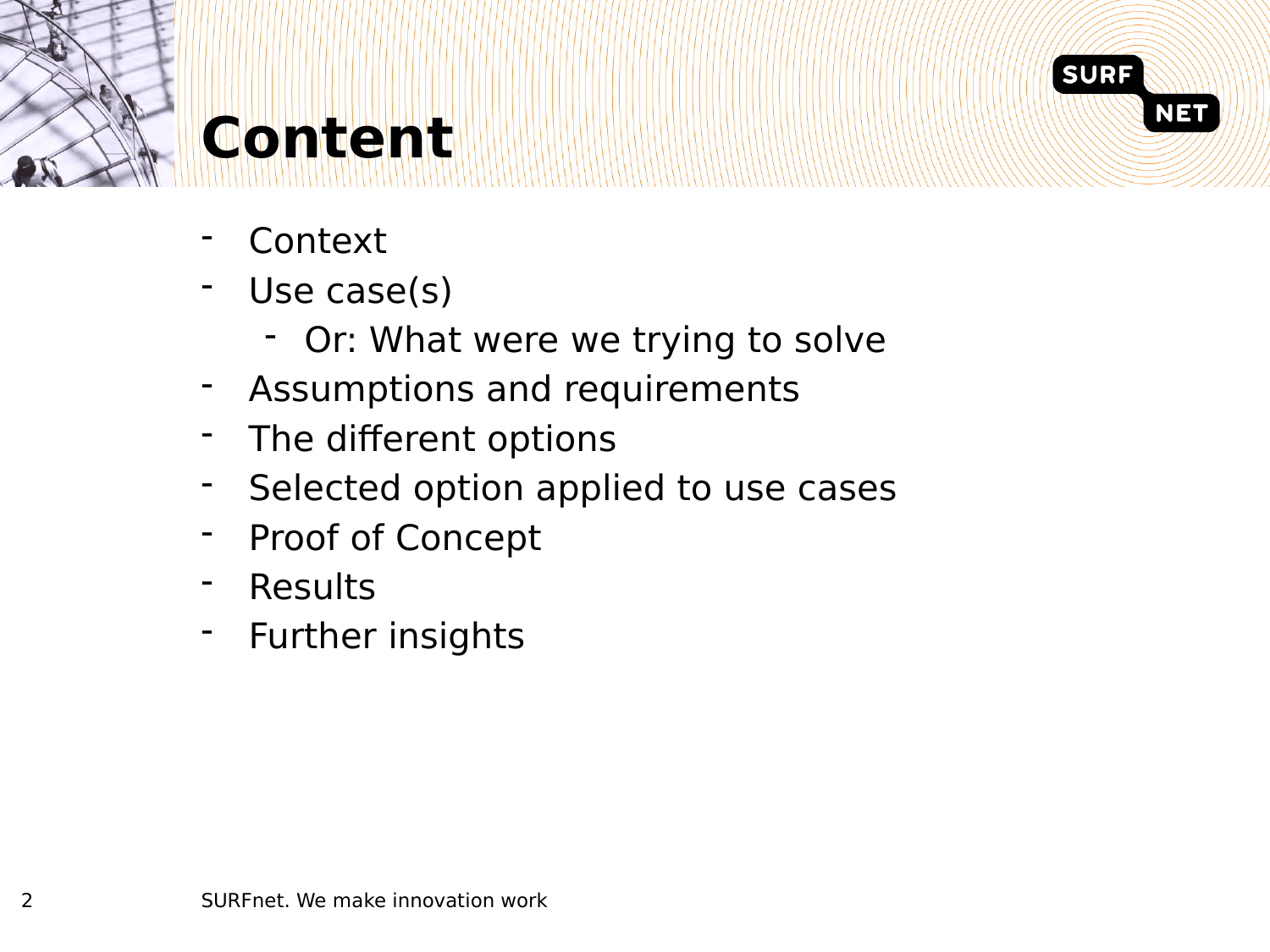

# Content
Context
Use case(s)
Or: What were we trying to solve
Assumptions and requirements
The different options
Selected option applied to use cases
Proof of Concept
Results
Further insights

2
SURFnet. We make innovation work